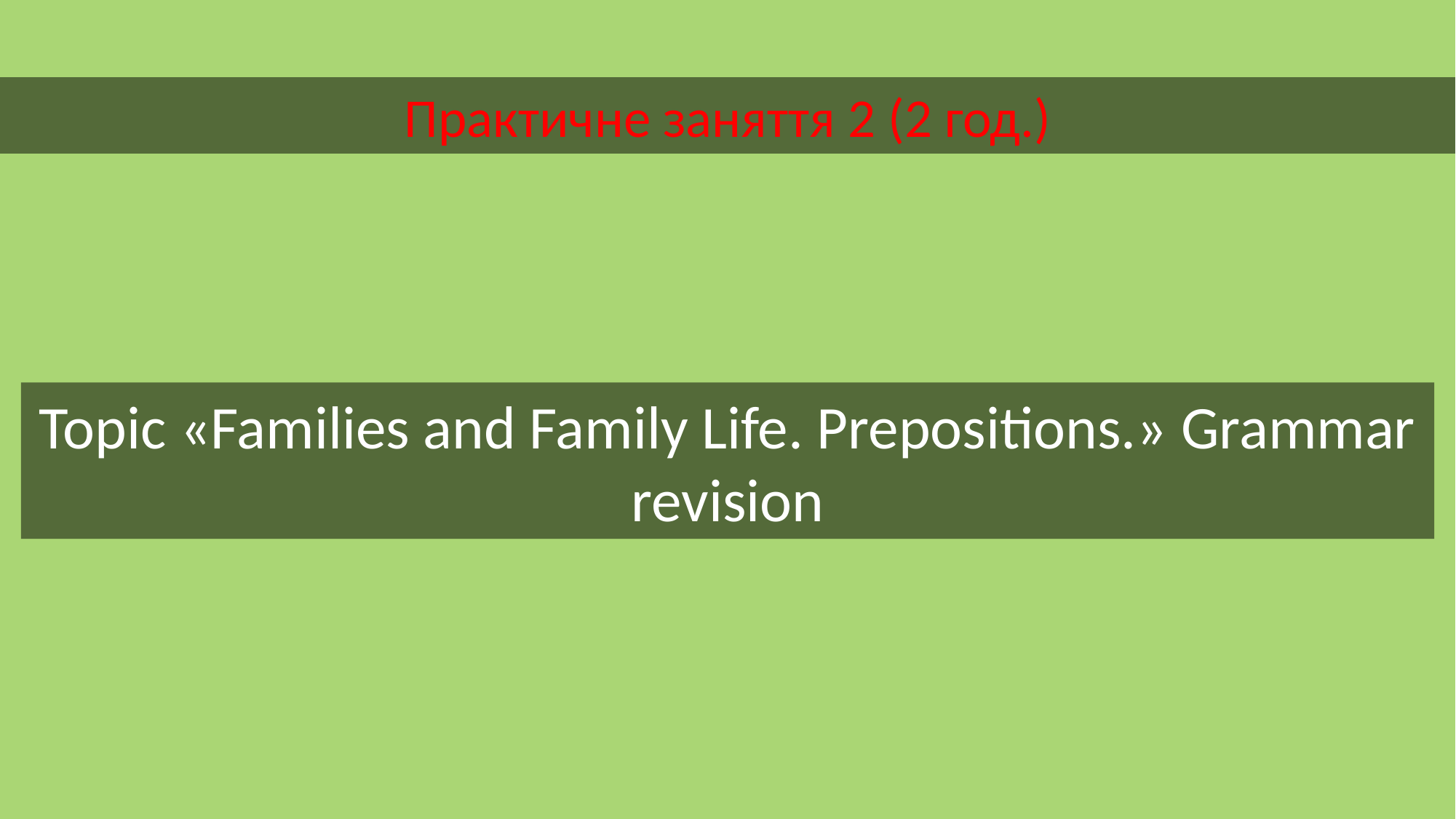

Практичне заняття 2 (2 год.)
Topic «Families and Family Life. Prepositions.» Grammar revision